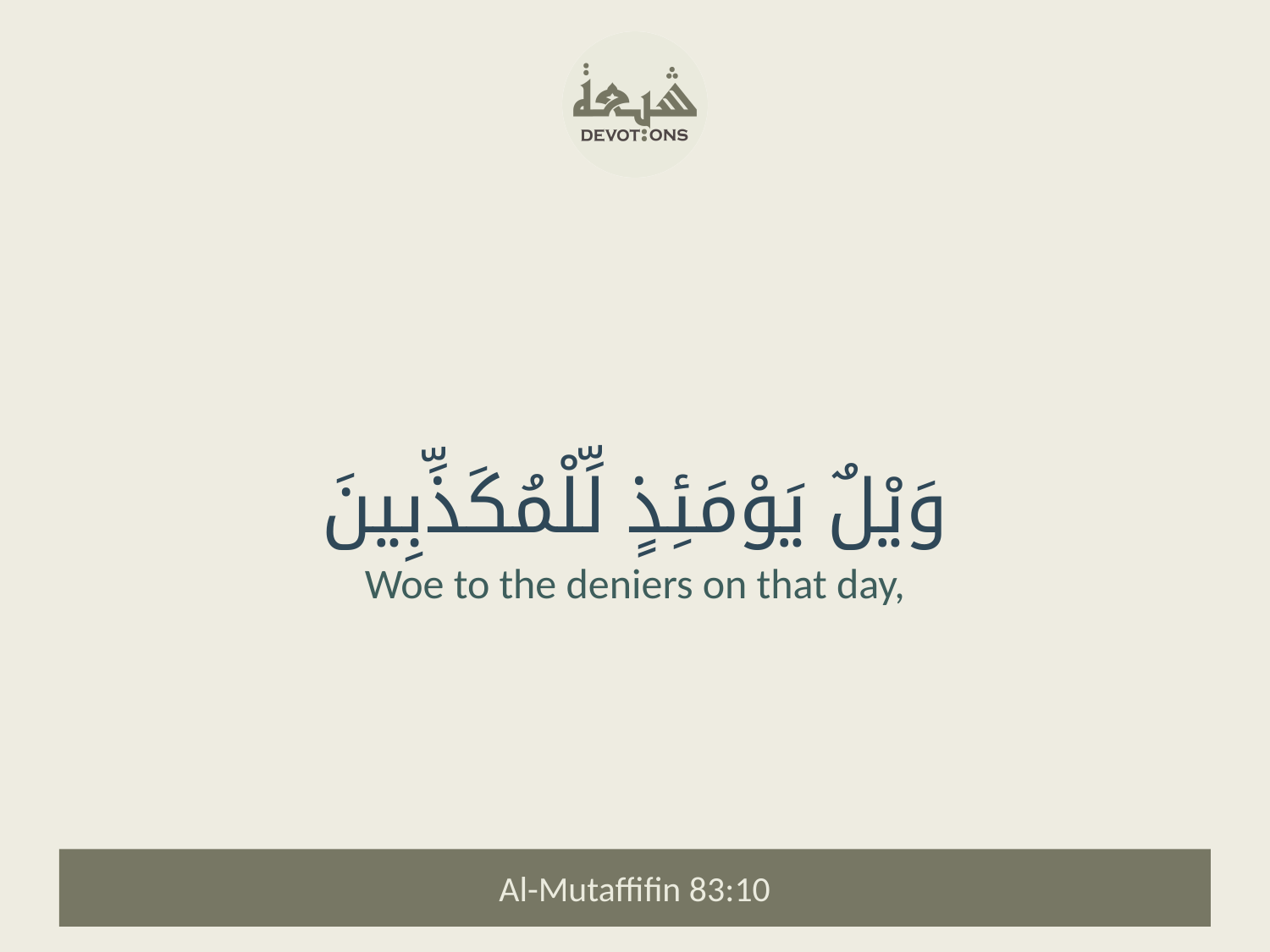

وَيْلٌ يَوْمَئِذٍ لِّلْمُكَذِّبِينَ
Woe to the deniers on that day,
Al-Mutaffifin 83:10